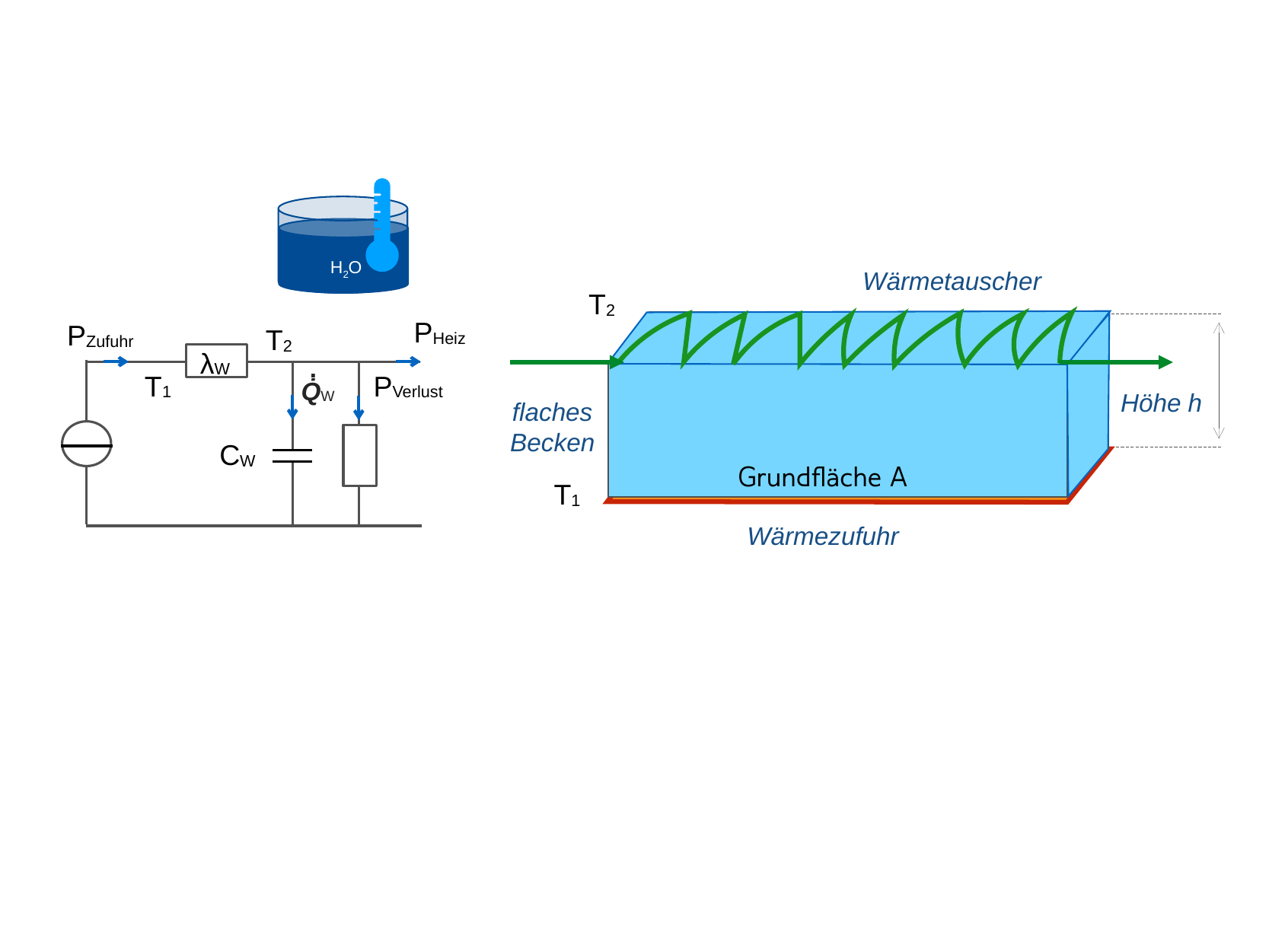

H2O

Wärmetauscher
T2
PHeiz
PZufuhr

T2

λW

.

T1
PVerlust

Q̇W
Höhe h
flaches
Becken

CW

Grundfläche A

T1
Wärmezufuhr